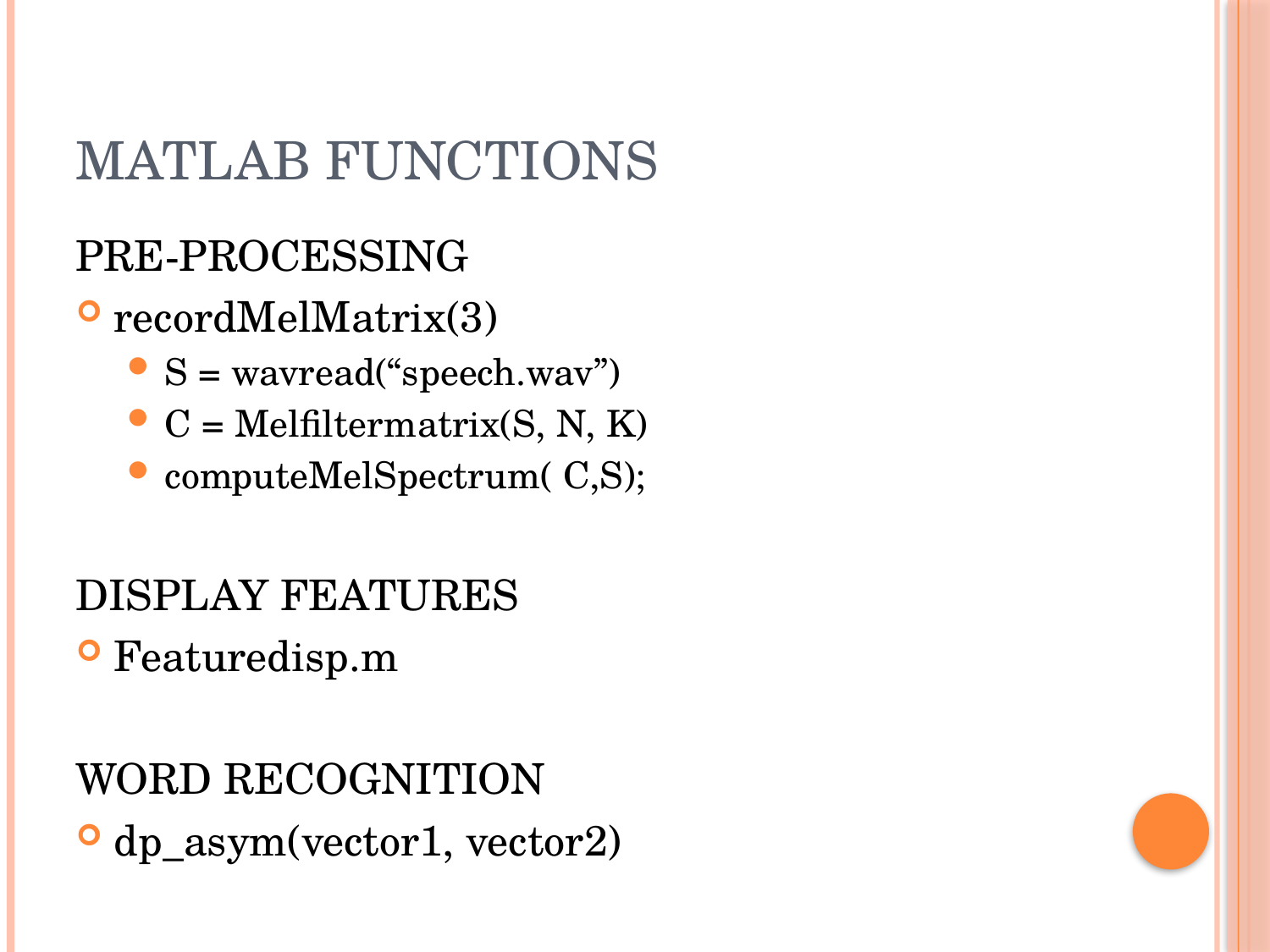

# MATLAB FUNCTIONS
PRE-PROCESSING
recordMelMatrix(3)
S = wavread(“speech.wav”)
C = Melfiltermatrix(S, N, K)
computeMelSpectrum( C,S);

DISPLAY FEATURES
Featuredisp.m

WORD RECOGNITION
dp_asym(vector1, vector2)